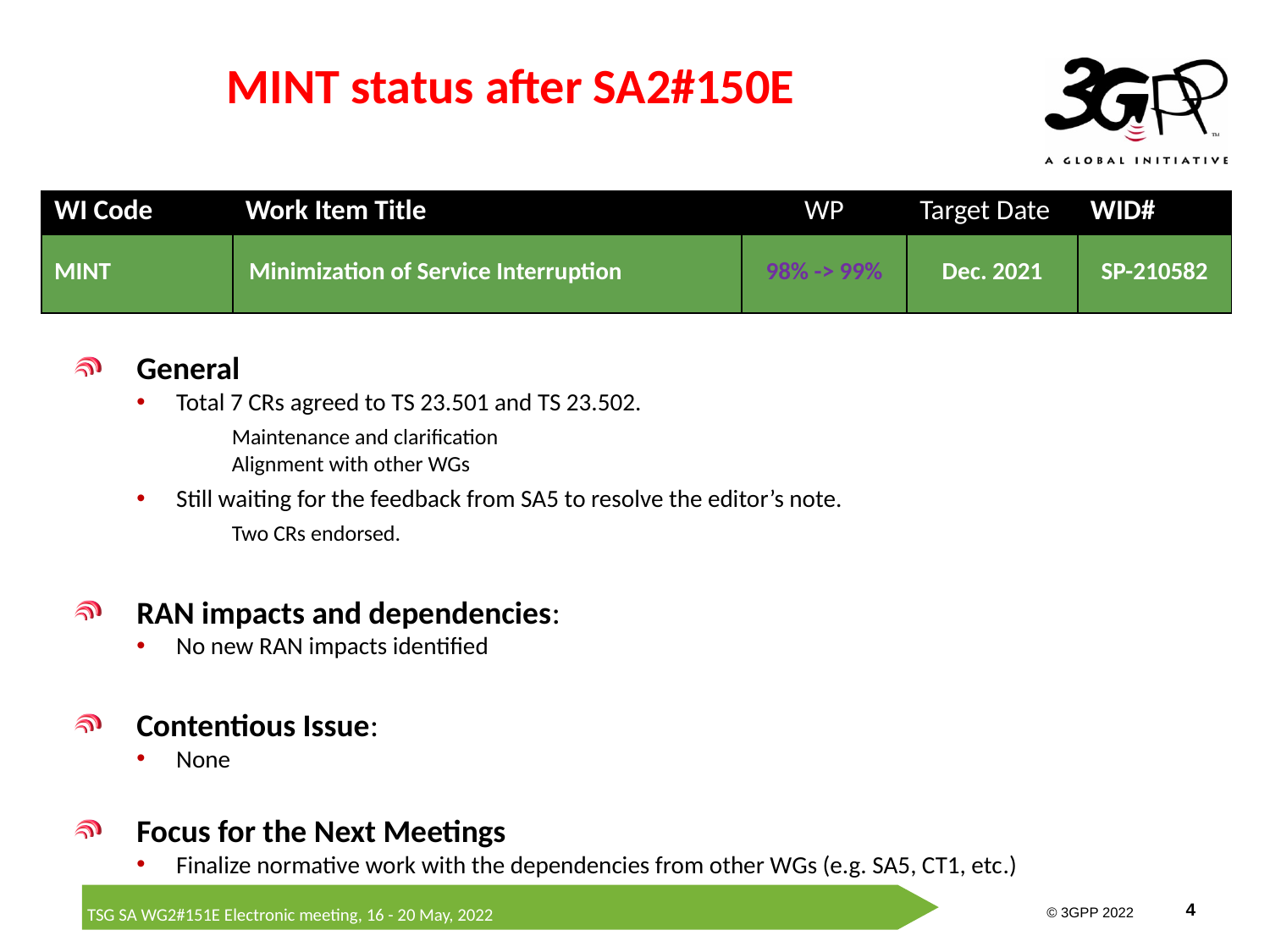

# MINT status after SA2#150E
| WI Code | Work Item Title | WP | Target Date | WID# |
| --- | --- | --- | --- | --- |
| MINT | Minimization of Service Interruption | 98% -> 99% | Dec. 2021 | SP-210582 |
General
Total 7 CRs agreed to TS 23.501 and TS 23.502.
Maintenance and clarification
Alignment with other WGs
Still waiting for the feedback from SA5 to resolve the editor’s note.
Two CRs endorsed.

RAN impacts and dependencies:
No new RAN impacts identified

Contentious Issue:
None

Focus for the Next Meetings
Finalize normative work with the dependencies from other WGs (e.g. SA5, CT1, etc.)